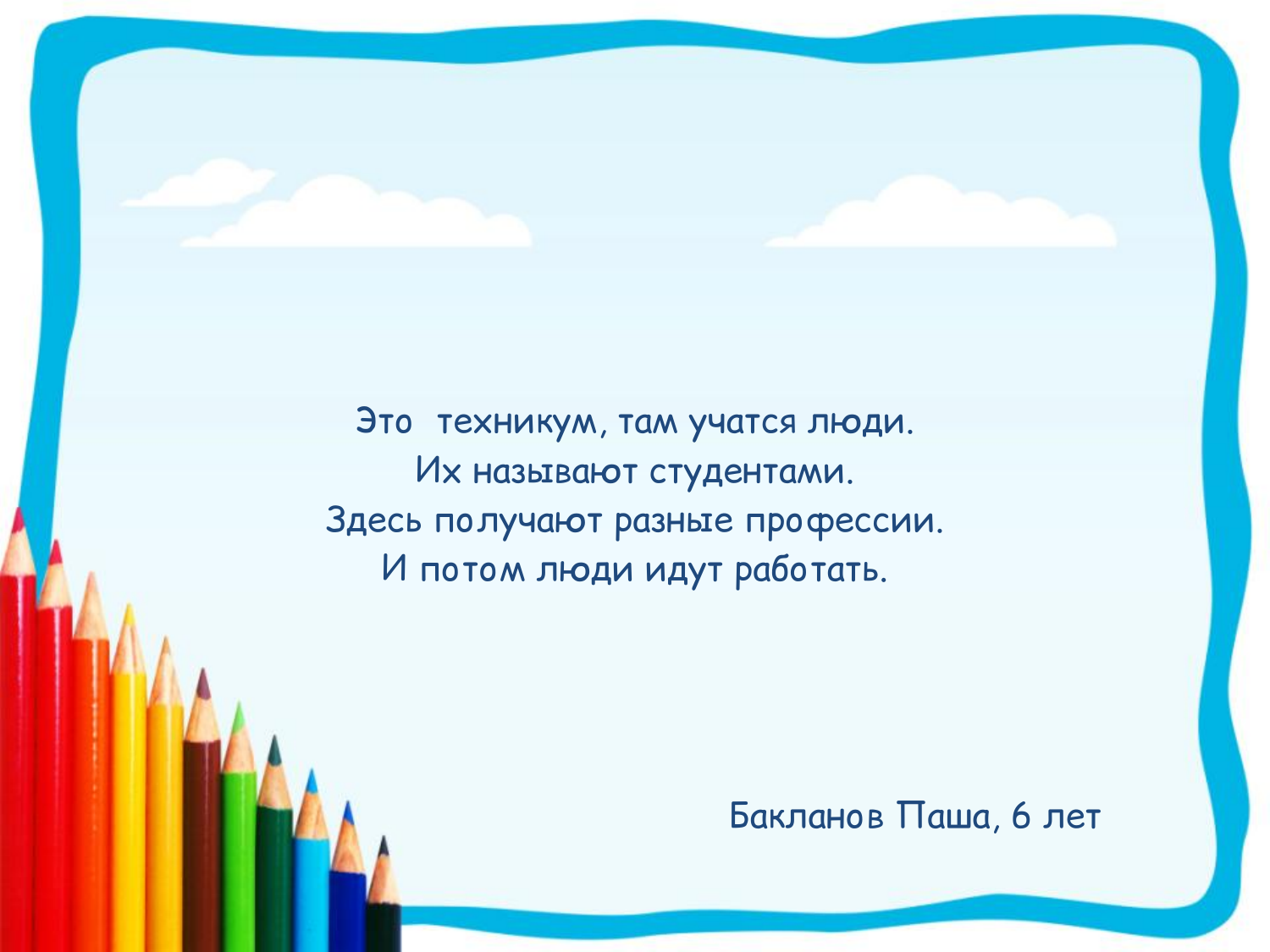

#

Это  техникум, там учатся люди.
Их называют студентами.
Здесь получают разные профессии.
И потом люди идут работать.

                                                     Бакланов Паша, 6 лет